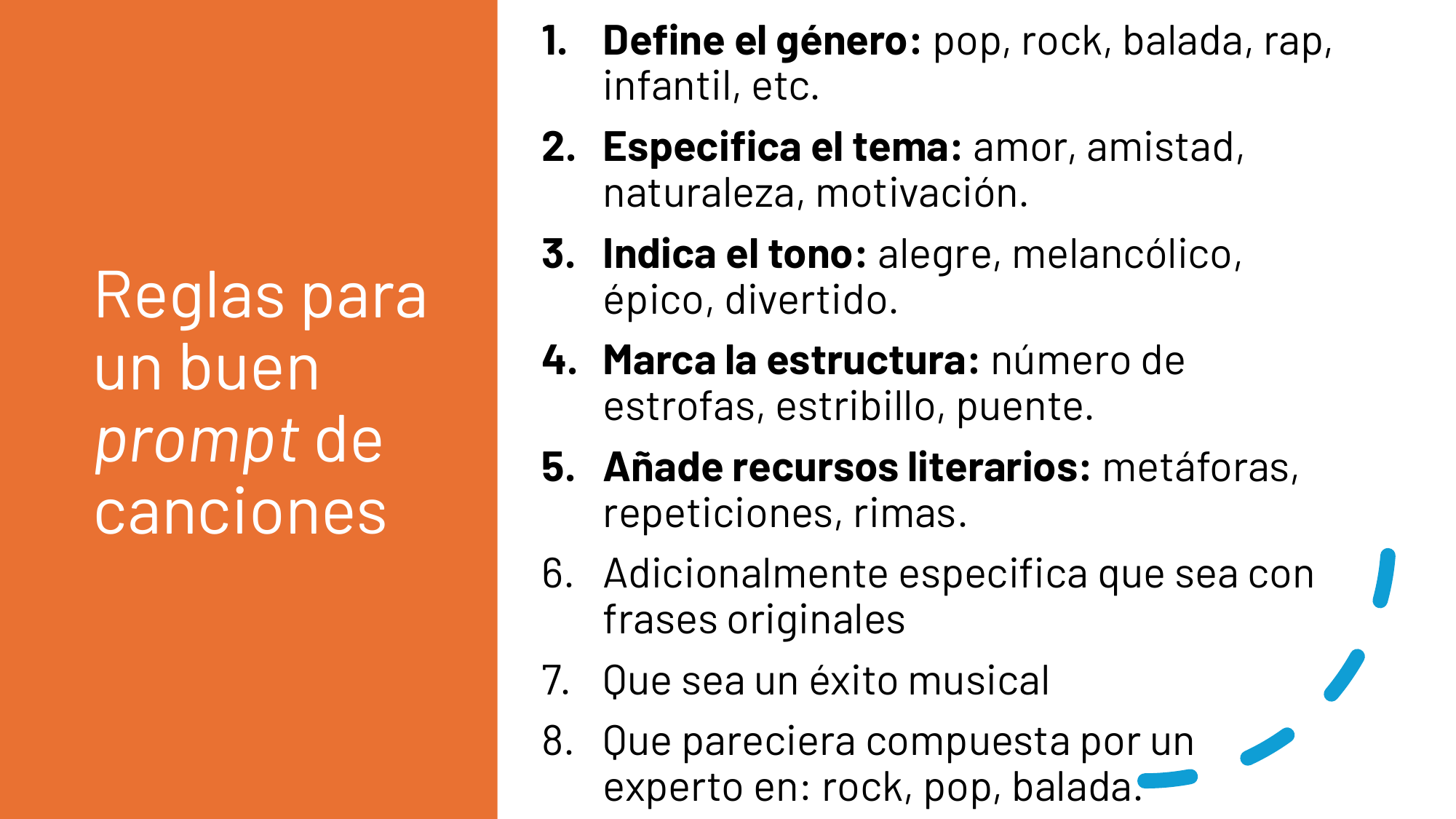

Define el género: pop, rock, balada, rap, infantil, etc.
Especifica el tema: amor, amistad, naturaleza, motivación.
Indica el tono: alegre, melancólico, épico, divertido.
Marca la estructura: número de estrofas, estribillo, puente.
Añade recursos literarios: metáforas, repeticiones, rimas.
Adicionalmente especifica que sea con frases originales
Que sea un éxito musical
Que pareciera compuesta por un experto en: rock, pop, balada.

# Reglas para un buen prompt de canciones